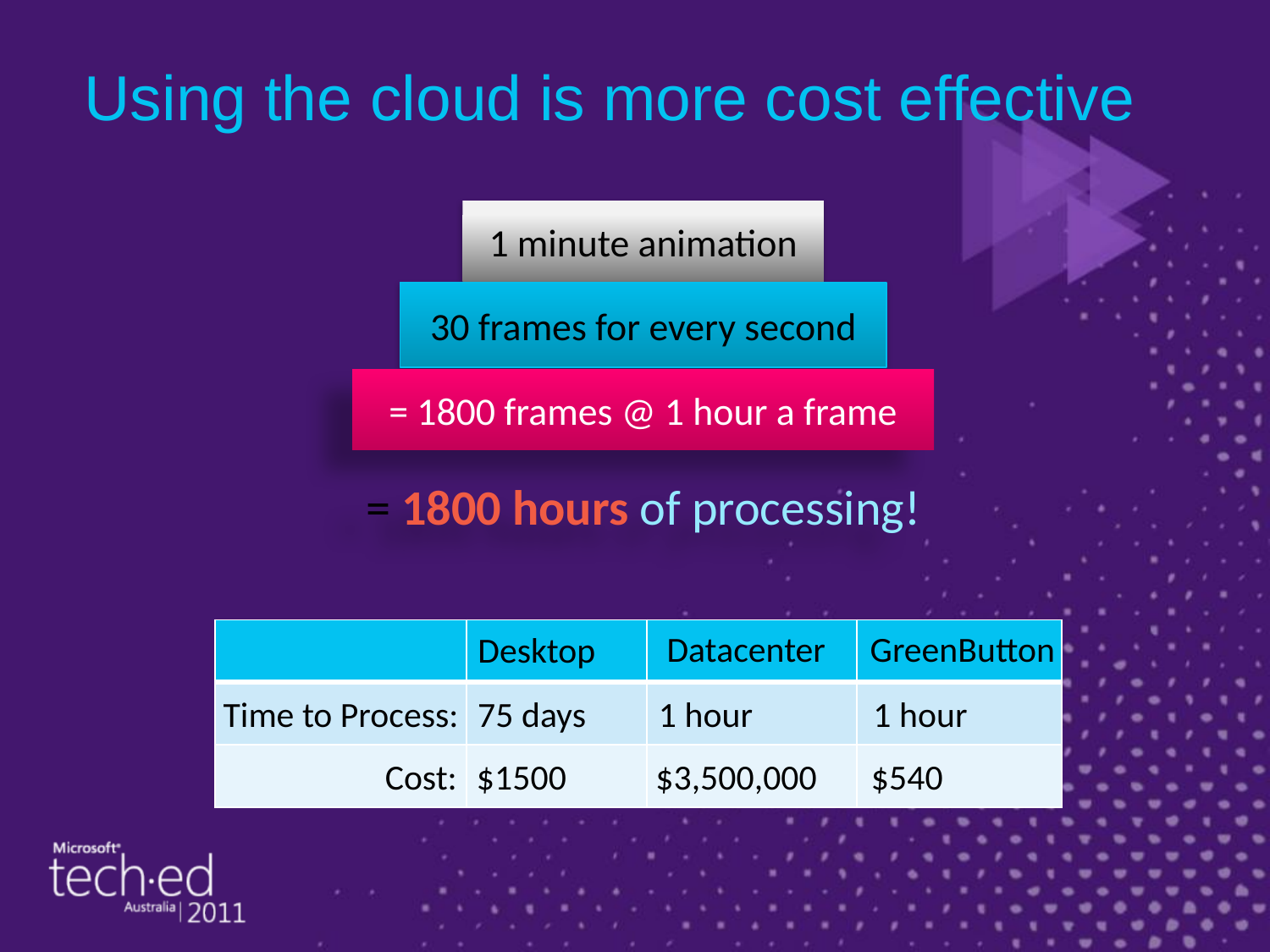

# Using the cloud is more cost effective
1 minute animation
30 frames for every second
= 1800 frames @ 1 hour a frame
= 1800 hours of processing!

|  |  |  |  |
| --- | --- | --- | --- |
|  |  |  |  |
|  |  |  |  |
Datacenter
GreenButton
Desktop
Time to Process:
75 days
1 hour
1 hour
Cost:
$1500
$3,500,000
$540